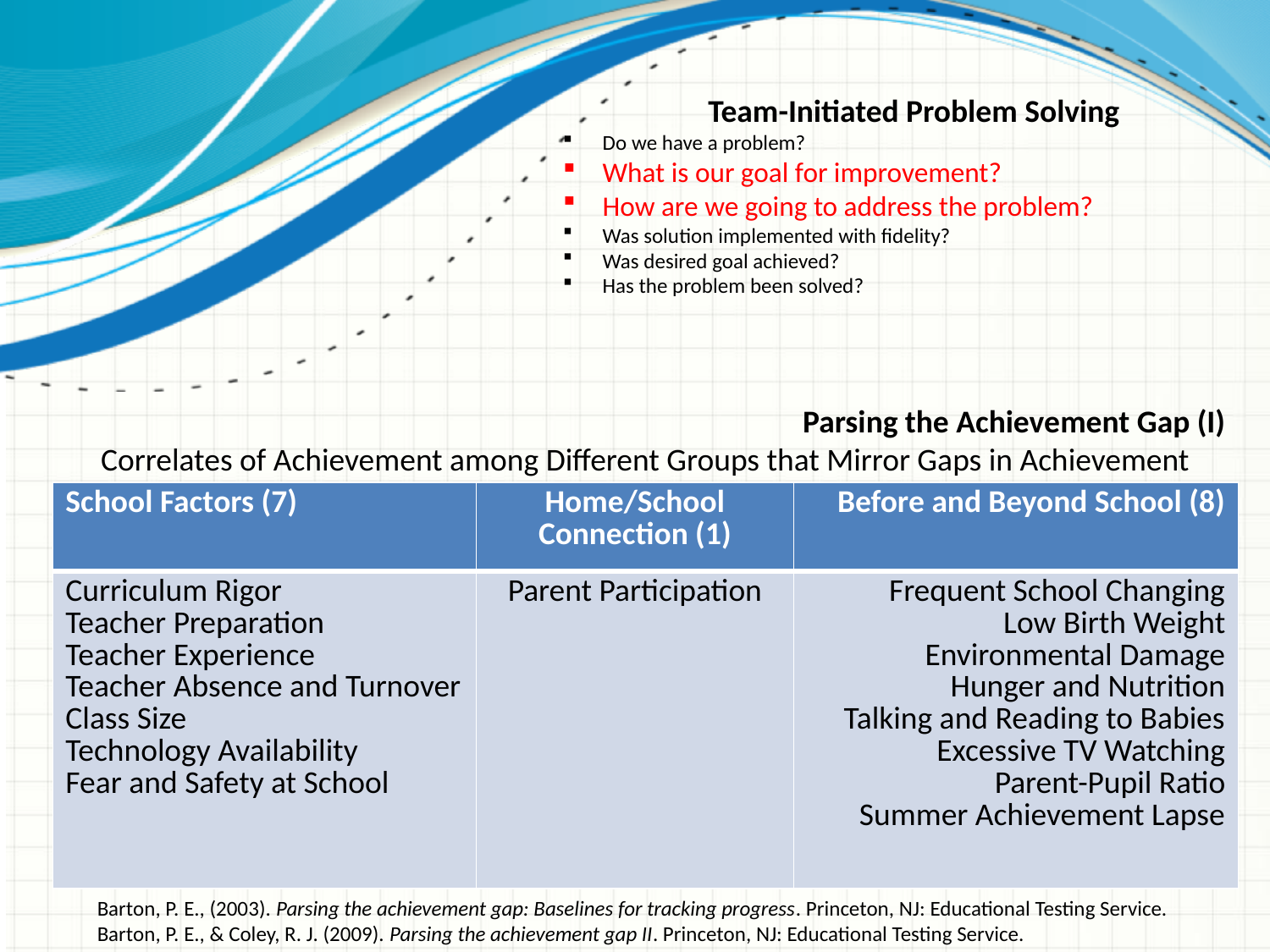

Team-Initiated Problem Solving
Do we have a problem?
What is our goal for improvement?
How are we going to address the problem?
Was solution implemented with fidelity?
Was desired goal achieved?
Has the problem been solved?
Parsing the Achievement Gap (I)
Correlates of Achievement among Different Groups that Mirror Gaps in Achievement
| School Factors (7) | Home/School Connection (1) | Before and Beyond School (8) |
| --- | --- | --- |
| Curriculum Rigor Teacher Preparation Teacher Experience Teacher Absence and Turnover Class Size Technology Availability Fear and Safety at School | Parent Participation | Frequent School Changing Low Birth Weight Environmental Damage Hunger and Nutrition Talking and Reading to Babies Excessive TV Watching Parent-Pupil Ratio Summer Achievement Lapse |
Barton, P. E., (2003). Parsing the achievement gap: Baselines for tracking progress. Princeton, NJ: Educational Testing Service.
Barton, P. E., & Coley, R. J. (2009). Parsing the achievement gap II. Princeton, NJ: Educational Testing Service.